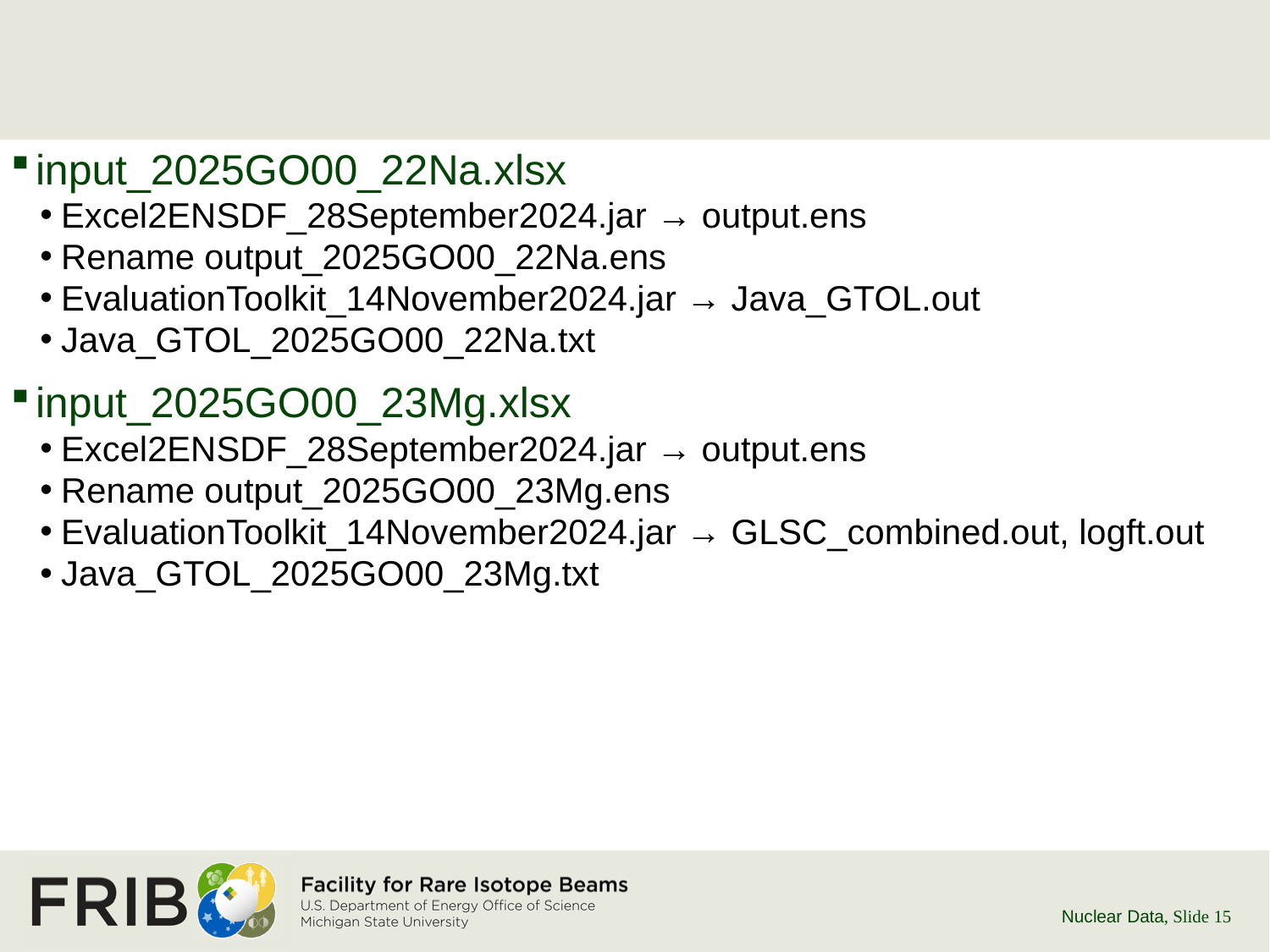

#
input_2025GO00_22Na.xlsx
Excel2ENSDF_28September2024.jar → output.ens
Rename output_2025GO00_22Na.ens
EvaluationToolkit_14November2024.jar → Java_GTOL.out
Java_GTOL_2025GO00_22Na.txt
input_2025GO00_23Mg.xlsx
Excel2ENSDF_28September2024.jar → output.ens
Rename output_2025GO00_23Mg.ens
EvaluationToolkit_14November2024.jar → GLSC_combined.out, logft.out
Java_GTOL_2025GO00_23Mg.txt

Nuclear Data
, Slide 15